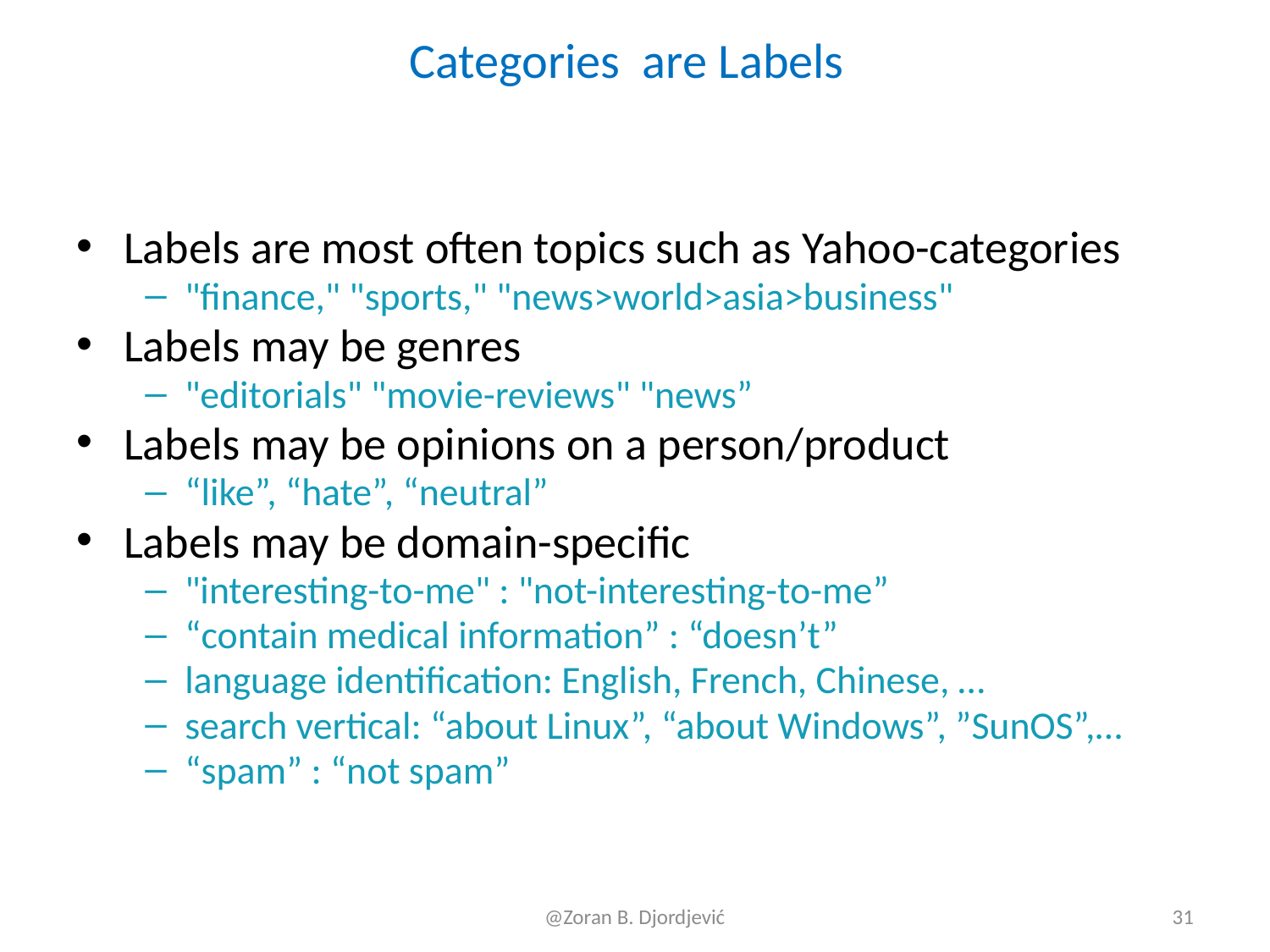

# Categories  are Labels
Introduction to Information Retrieval
Labels are most often topics such as Yahoo-categories
"finance," "sports," "news>world>asia>business"
Labels may be genres
"editorials" "movie-reviews" "news”
Labels may be opinions on a person/product
“like”, “hate”, “neutral”
Labels may be domain-specific
"interesting-to-me" : "not-interesting-to-me”
“contain medical information” : “doesn’t”
language identification: English, French, Chinese, …
search vertical: “about Linux”, “about Windows”, ”SunOS”,…
“spam” : “not spam”
31
@Zoran B. Djordjević